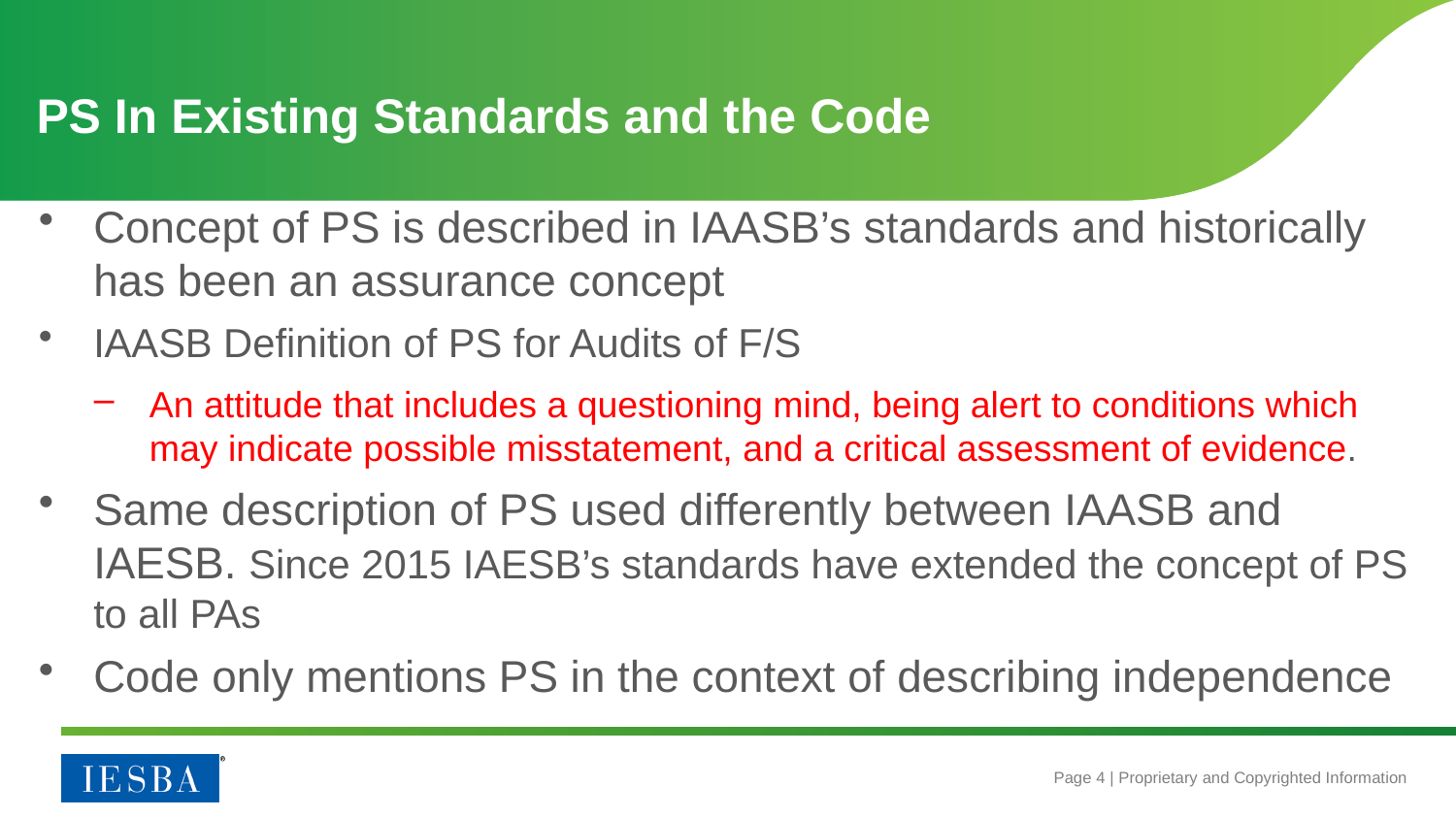

# PS In Existing Standards and the Code
Concept of PS is described in IAASB’s standards and historically has been an assurance concept
IAASB Definition of PS for Audits of F/S
An attitude that includes a questioning mind, being alert to conditions which may indicate possible misstatement, and a critical assessment of evidence.
Same description of PS used differently between IAASB and IAESB. Since 2015 IAESB’s standards have extended the concept of PS to all PAs
Code only mentions PS in the context of describing independence